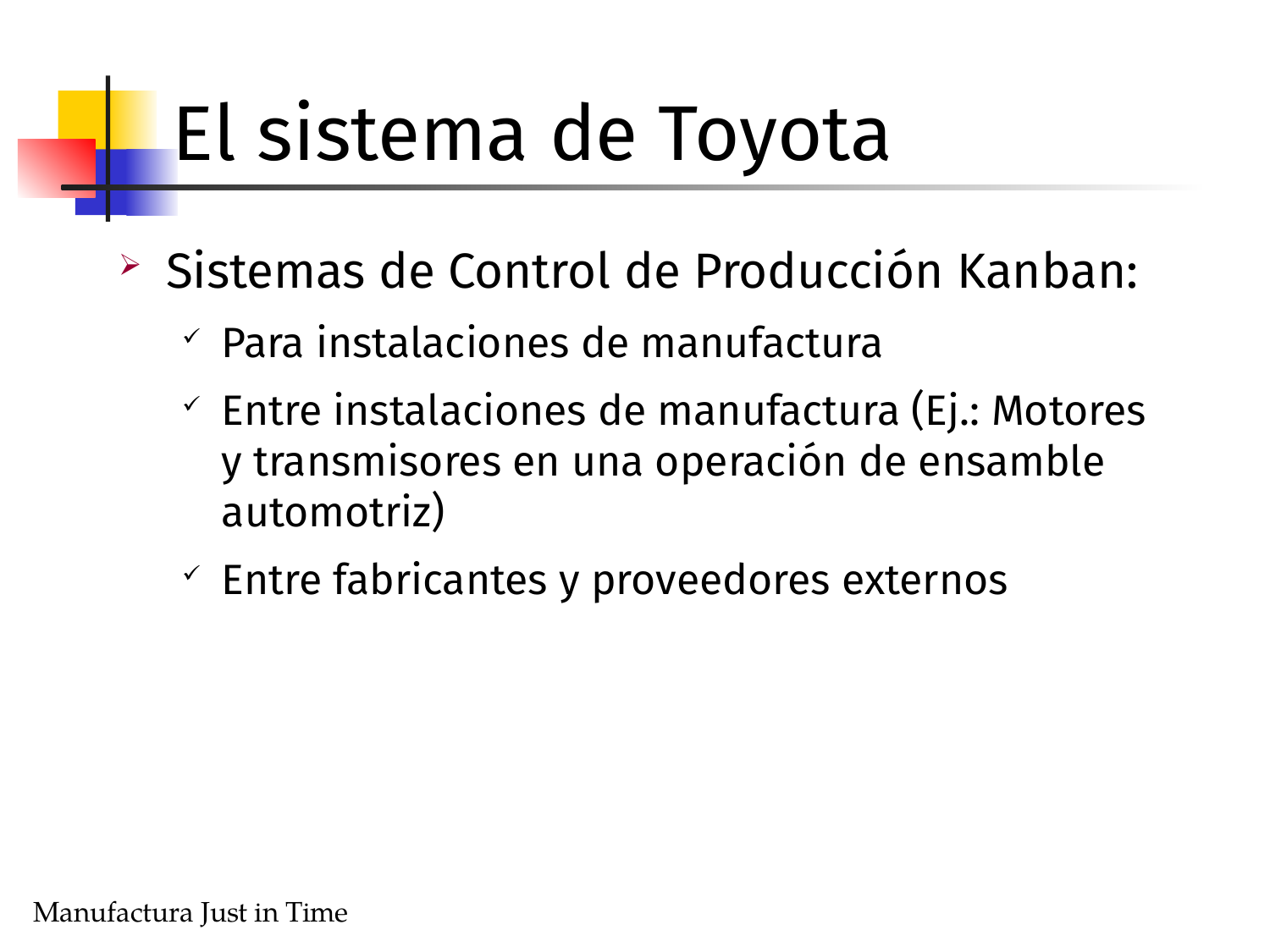

# El sistema de Toyota
Sistemas de Control de Producción Kanban:
Para instalaciones de manufactura
Entre instalaciones de manufactura (Ej.: Motores y transmisores en una operación de ensamble automotriz)
Entre fabricantes y proveedores externos